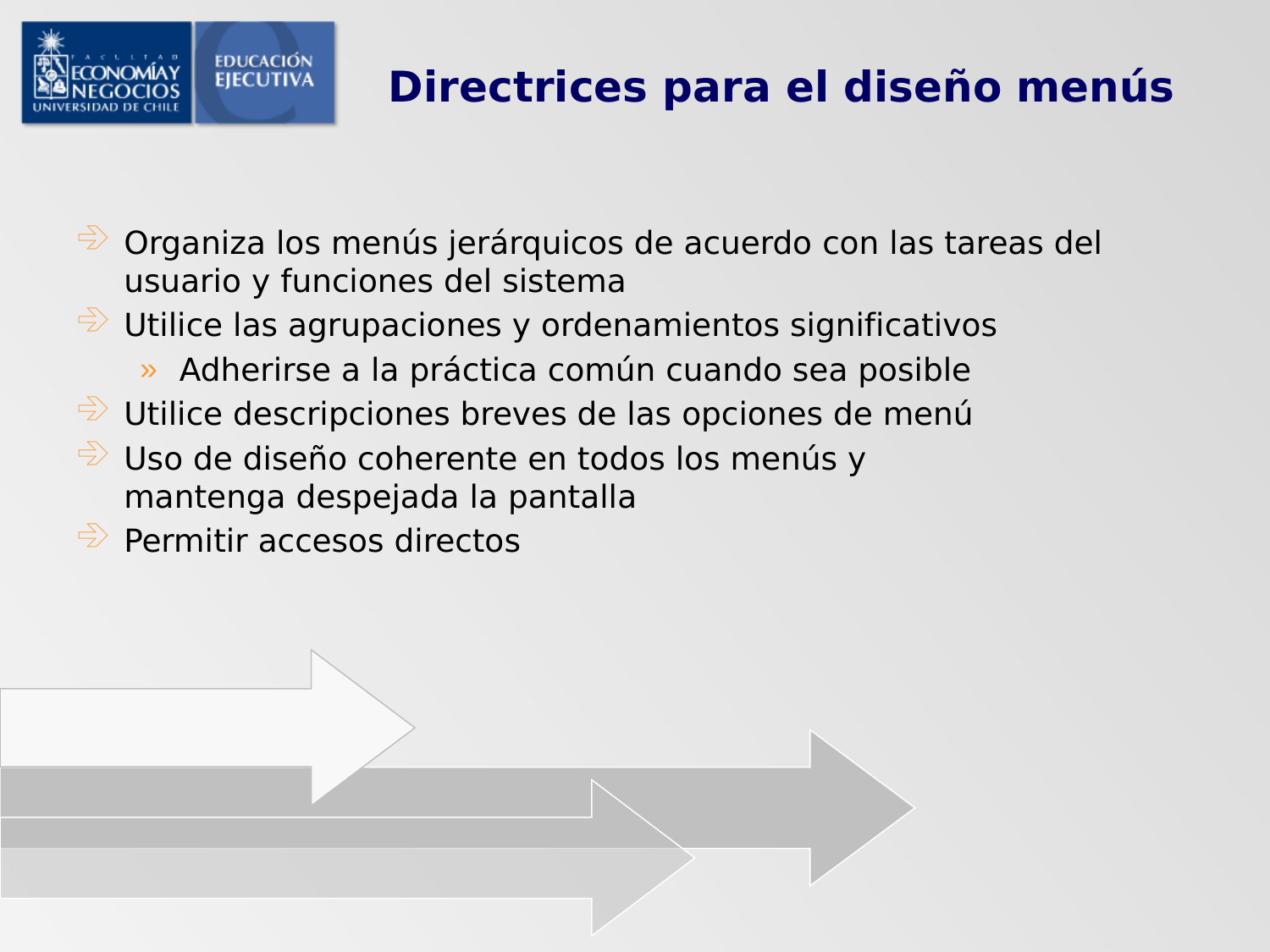

# Directrices para el diseño menús
Organiza los menús jerárquicos de acuerdo con las tareas del usuario y funciones del sistema
Utilice las agrupaciones y ordenamientos significativos
Adherirse a la práctica común cuando sea posible
Utilice descripciones breves de las opciones de menú
Uso de diseño coherente en todos los menús y
mantenga despejada la pantalla
Permitir accesos directos